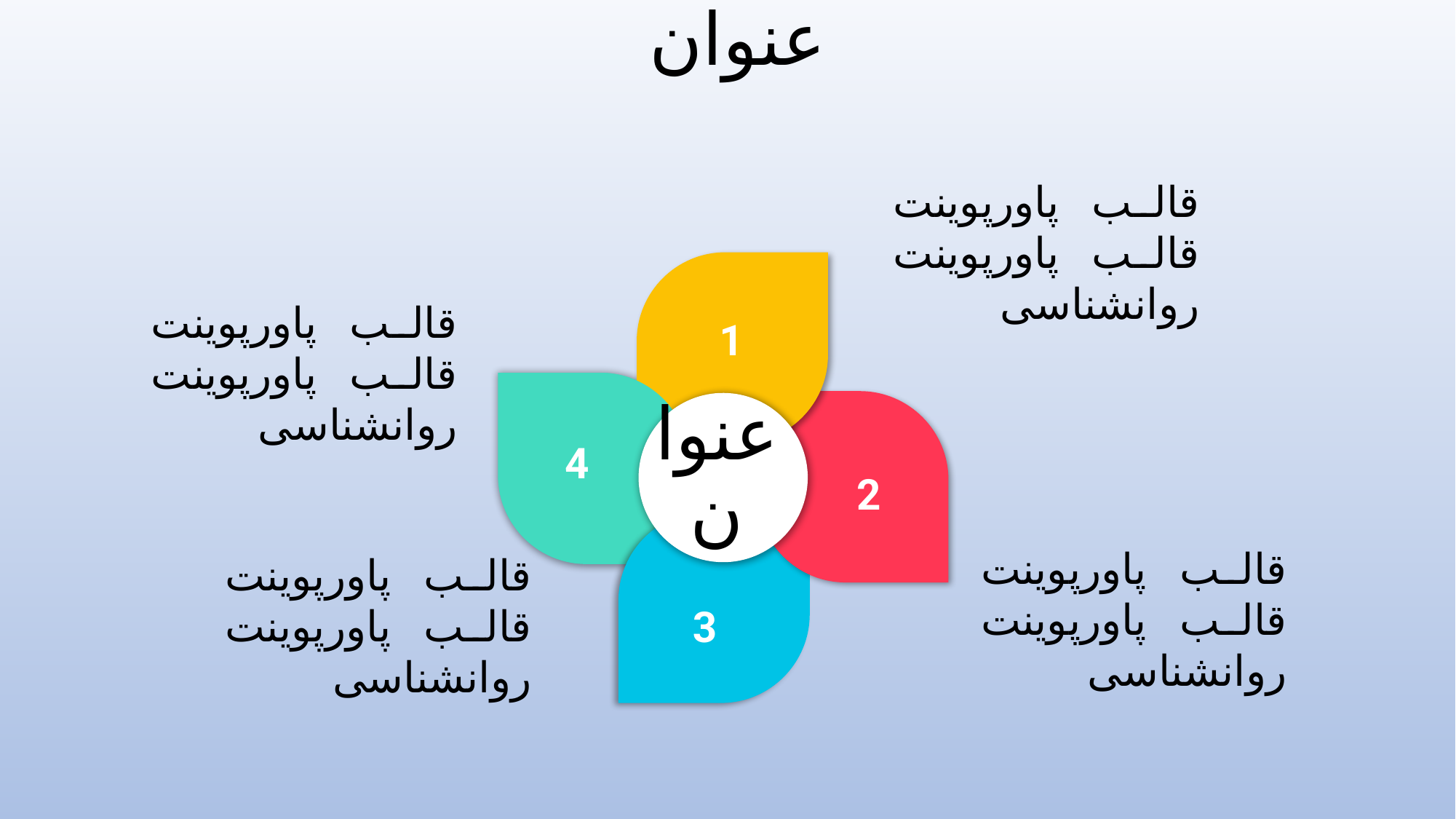

عنوان
قالب پاورپوينت قالب پاورپوینت روانشناسی

قالب پاورپوينت قالب پاورپوینت روانشناسی
1

عنوان
4
2

قالب پاورپوينت قالب پاورپوینت روانشناسی
قالب پاورپوينت قالب پاورپوینت روانشناسی
3